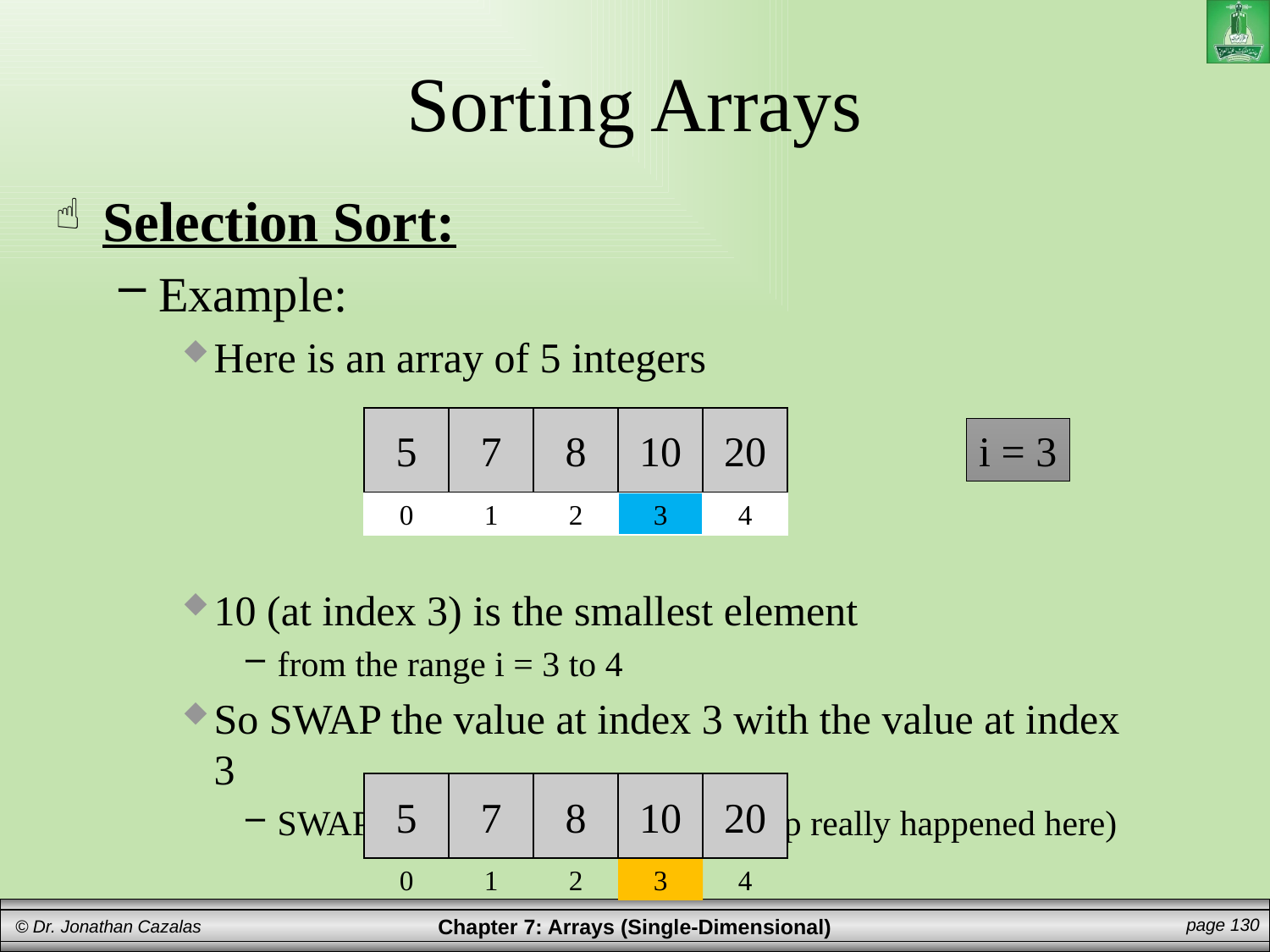

# Sorting Arrays
Selection Sort:
Example:
Here is an array of 5 integers

10 (at index 3) is the smallest element
from the range i = 3 to 4
So SWAP the value at index 3 with the value at index 3
SWAP the 10 and the 10 (so no swap really happened here)

5
7
8
10
20
0
1
2
3
4
i = 3
5
7
8
10
20
0
1
2
3
4